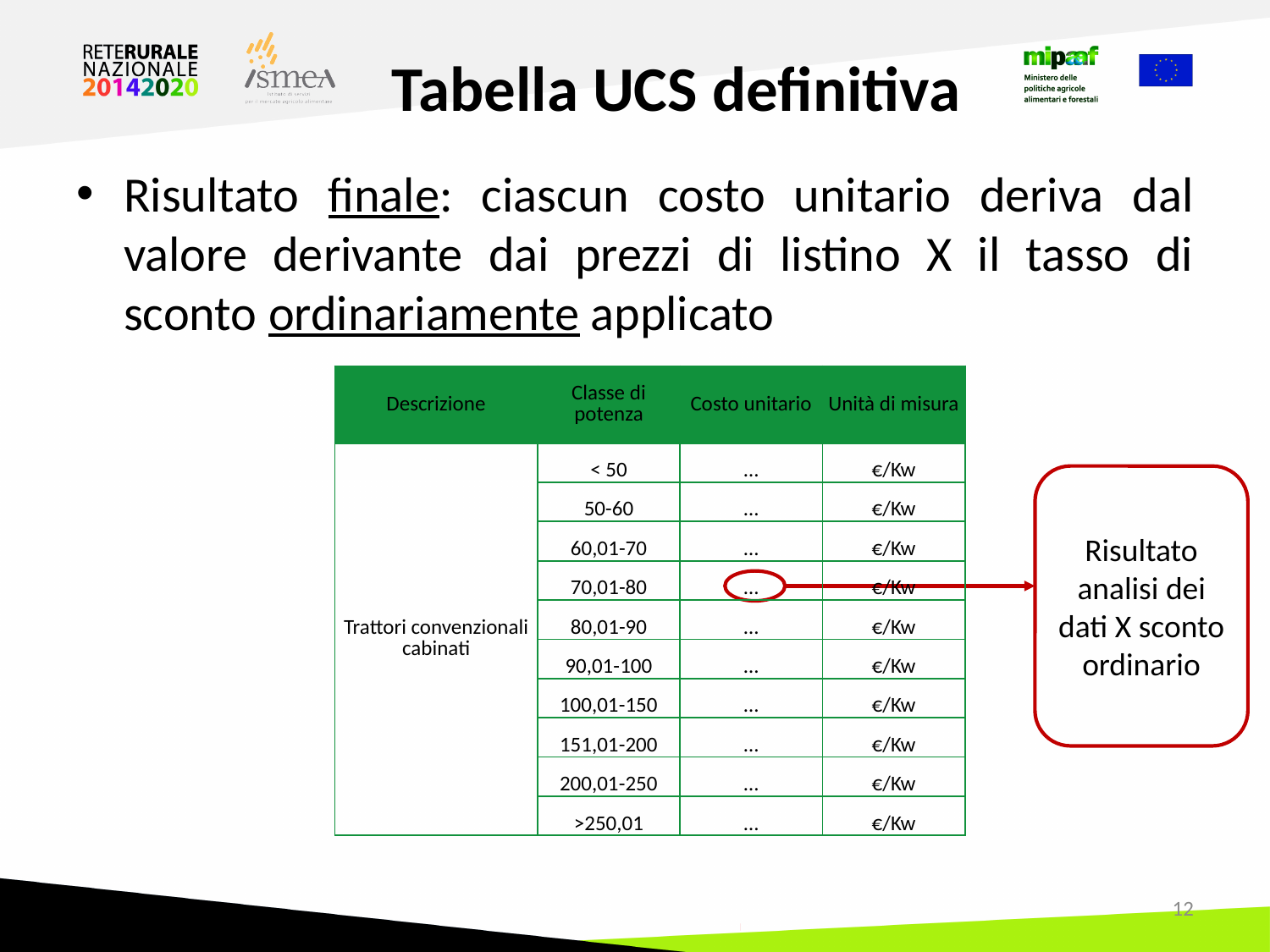

# Tabella UCS definitiva
Risultato finale: ciascun costo unitario deriva dal valore derivante dai prezzi di listino X il tasso di sconto ordinariamente applicato

| Descrizione | Classe di potenza | Costo unitario | Unità di misura |
| --- | --- | --- | --- |
| Trattori convenzionali cabinati | < 50 | … | €/Kw |
|  | 50-60 | … | €/Kw |
|  | 60,01-70 | … | €/Kw |
|  | 70,01-80 | … | €/Kw |
|  | 80,01-90 | … | €/Kw |
|  | 90,01-100 | … | €/Kw |
|  | 100,01-150 | … | €/Kw |
|  | 151,01-200 | … | €/Kw |
|  | 200,01-250 | … | €/Kw |
|  | >250,01 | … | €/Kw |
Risultato analisi dei dati X sconto ordinario

12